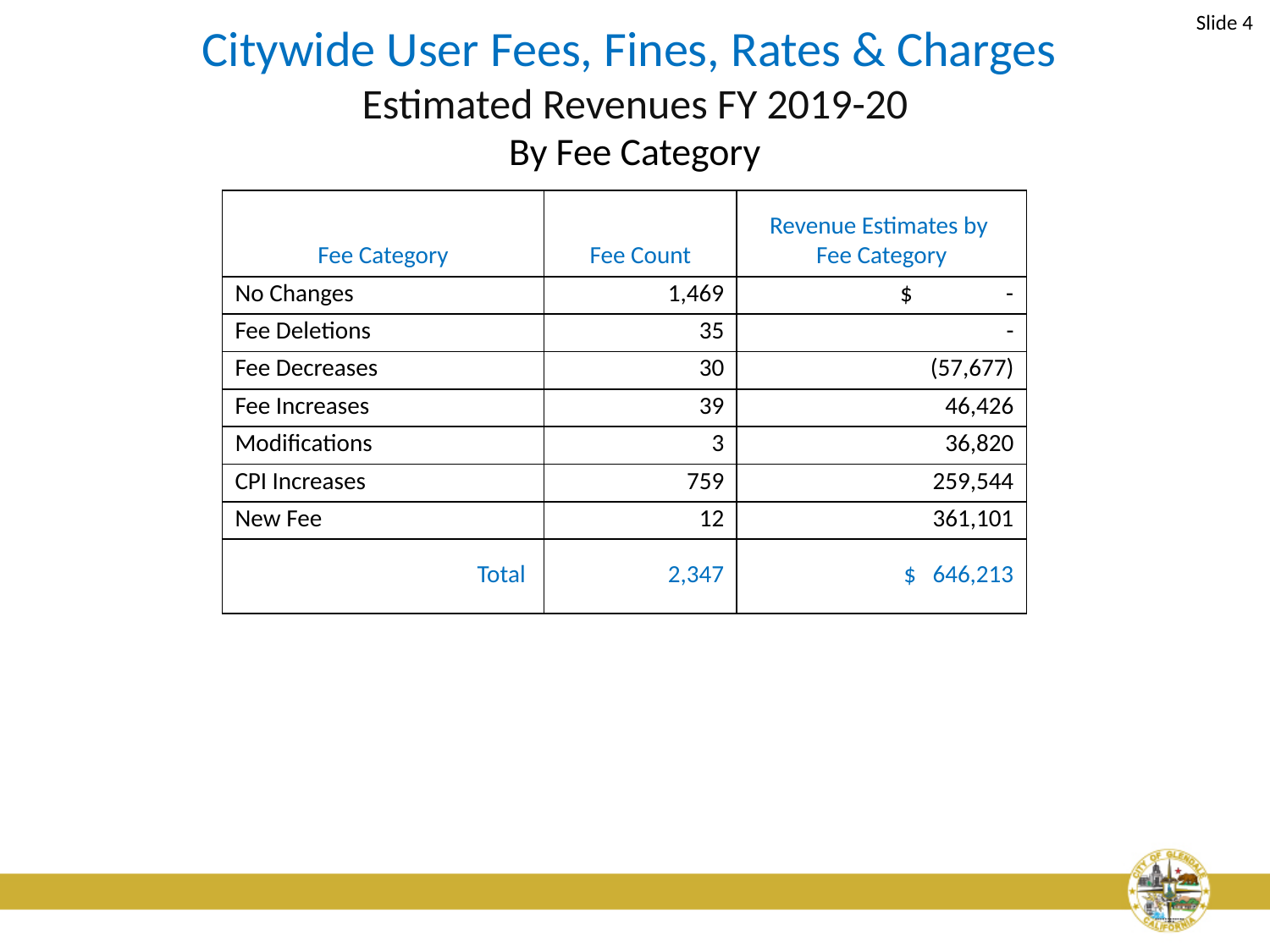

Slide 4
Citywide User Fees, Fines, Rates & Charges
Estimated Revenues FY 2019-20
By Fee Category
| Fee Category | Fee Count | Revenue Estimates by Fee Category |
| --- | --- | --- |
| No Changes | 1,469 | $ - |
| Fee Deletions | 35 | - |
| Fee Decreases | 30 | (57,677) |
| Fee Increases | 39 | 46,426 |
| Modifications | 3 | 36,820 |
| CPI Increases | 759 | 259,544 |
| New Fee | 12 | 361,101 |
| Total | 2,347 | $ 646,213 |